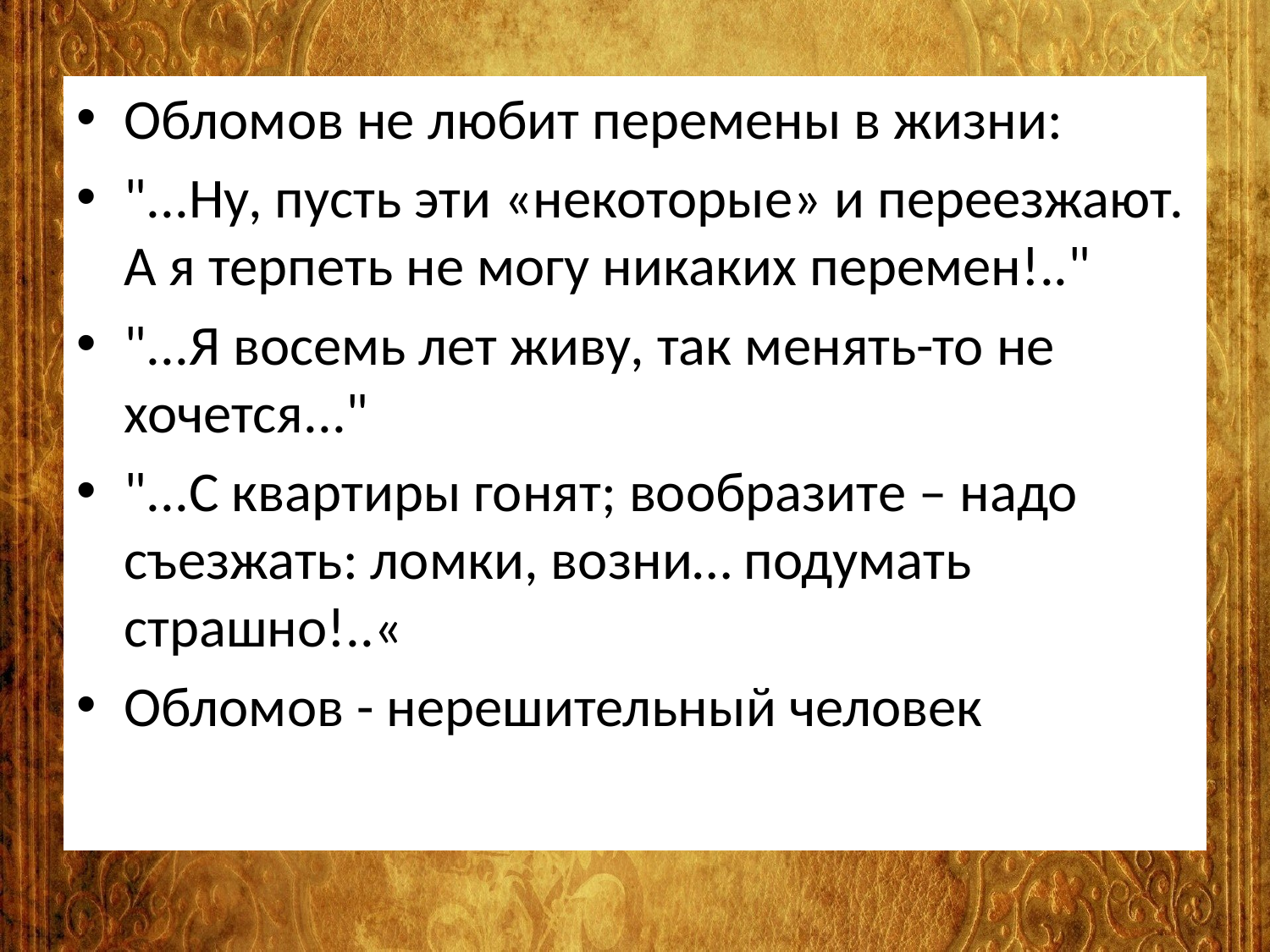

Обломов не любит перемены в жизни:
"...Ну, пусть эти «некоторые» и переезжают. А я терпеть не могу никаких перемен!.."
"...Я восемь лет живу, так менять-то не хочется..."
"...С квартиры гонят; вообразите – надо съезжать: ломки, возни… подумать страшно!..«
Обломов - нерешительный человек